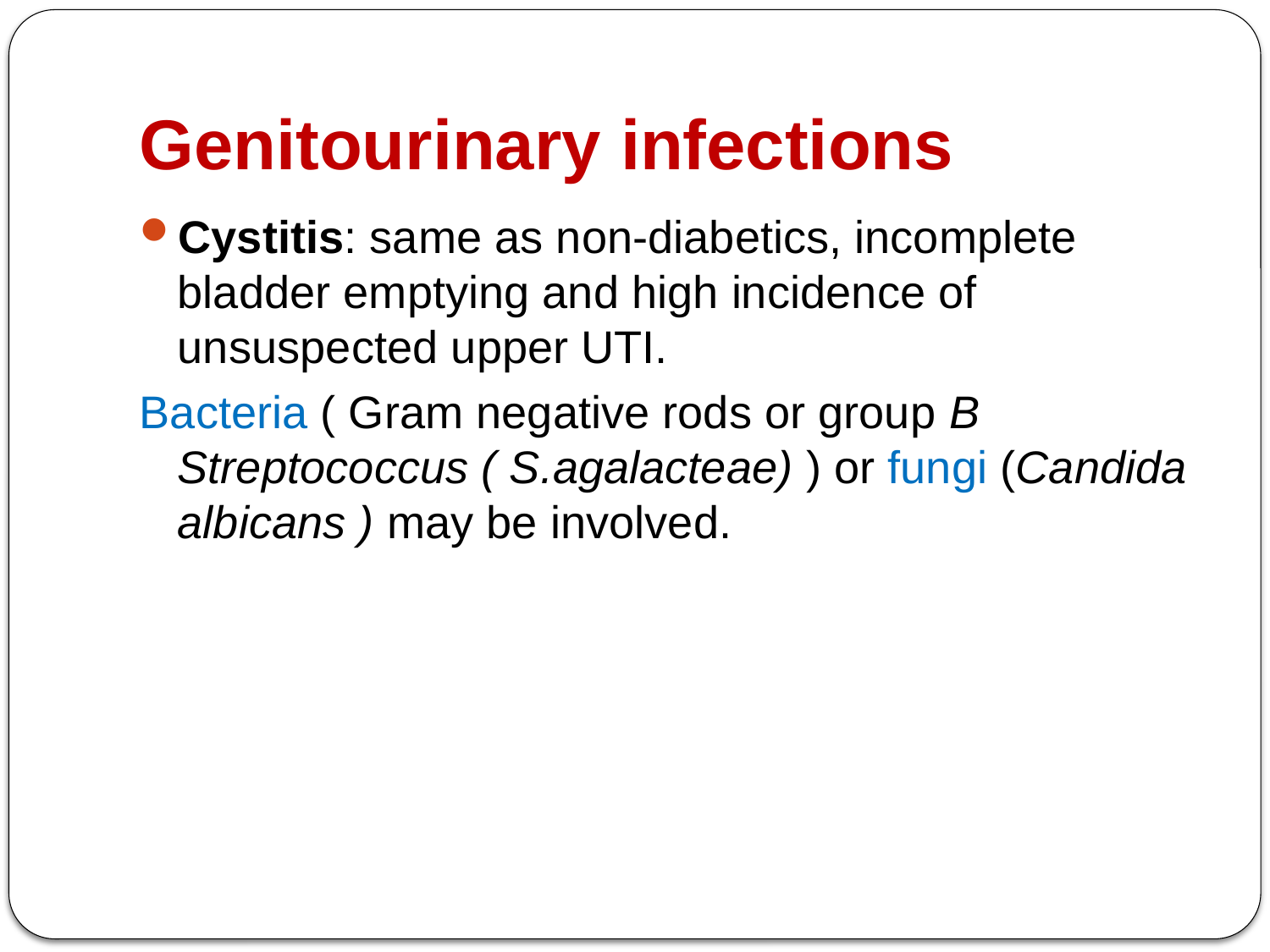

# Genitourinary infections
Cystitis: same as non-diabetics, incomplete bladder emptying and high incidence of unsuspected upper UTI.
Bacteria ( Gram negative rods or group B Streptococcus ( S.agalacteae) ) or fungi (Candida albicans ) may be involved.